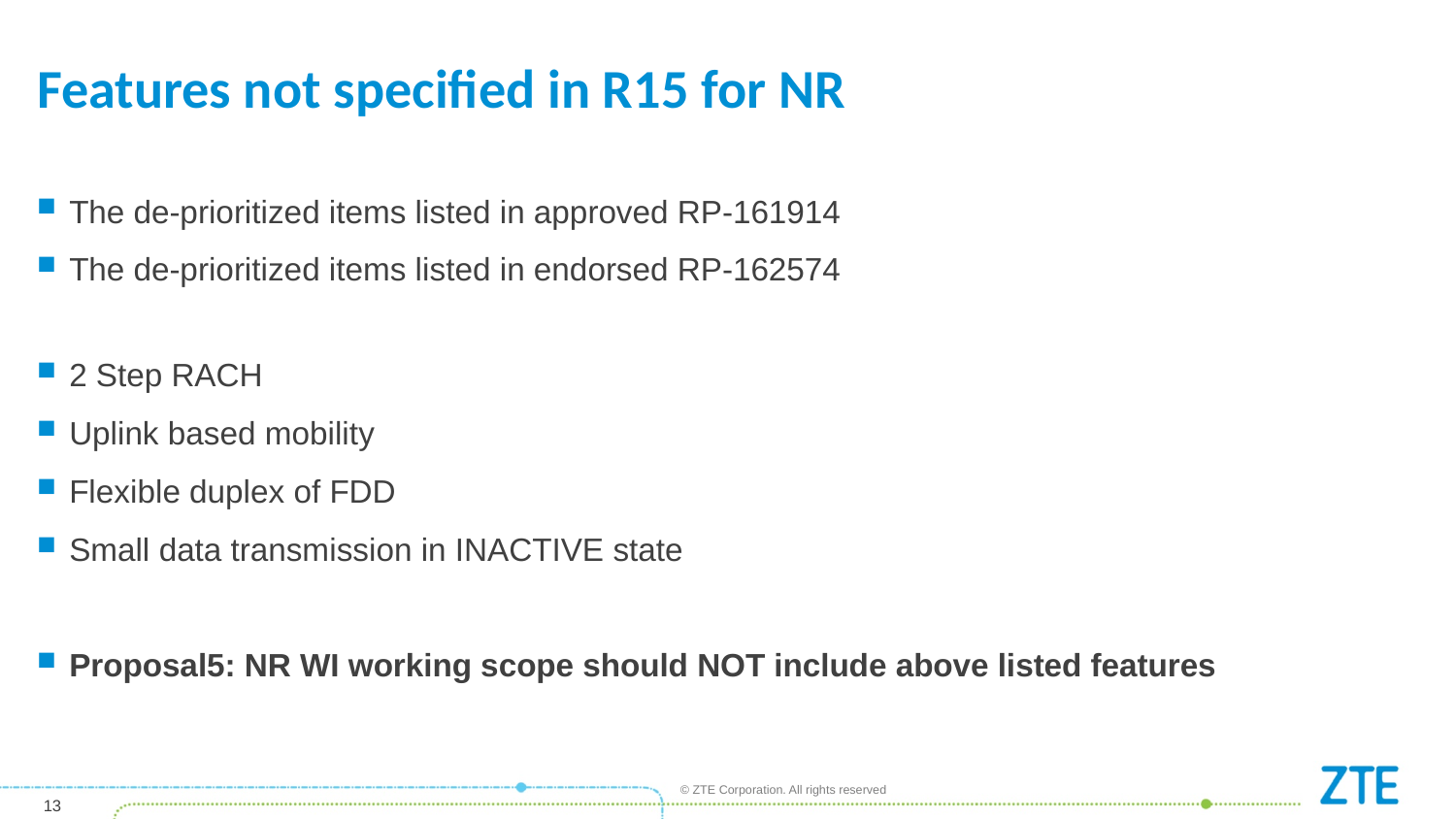

# Features not specified in R15 for NR
The de-prioritized items listed in approved RP-161914
The de-prioritized items listed in endorsed RP-162574

2 Step RACH
Uplink based mobility
Flexible duplex of FDD
Small data transmission in INACTIVE state

Proposal5: NR WI working scope should NOT include above listed features